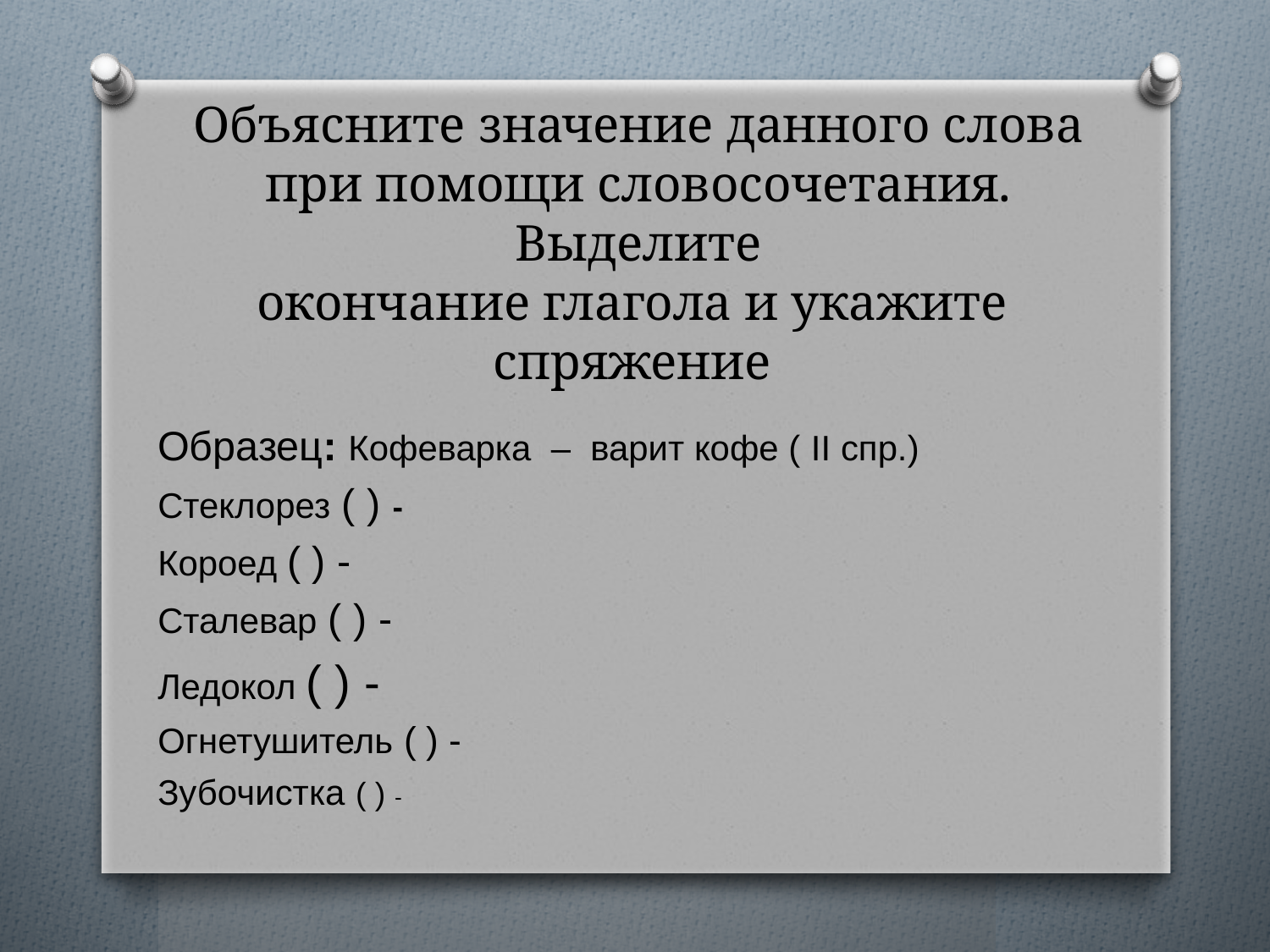

# Объясните значение данного слова при помощи словосочетания. Выделите окончание глагола и укажите  спряжение

Образец: Кофеварка  –  варит кофе ( II спр.)
Стеклорез ( ) -
Короед ( ) -
Сталевар ( ) -
Ледокол ( ) -
Огнетушитель ( ) -
Зубочистка ( ) -